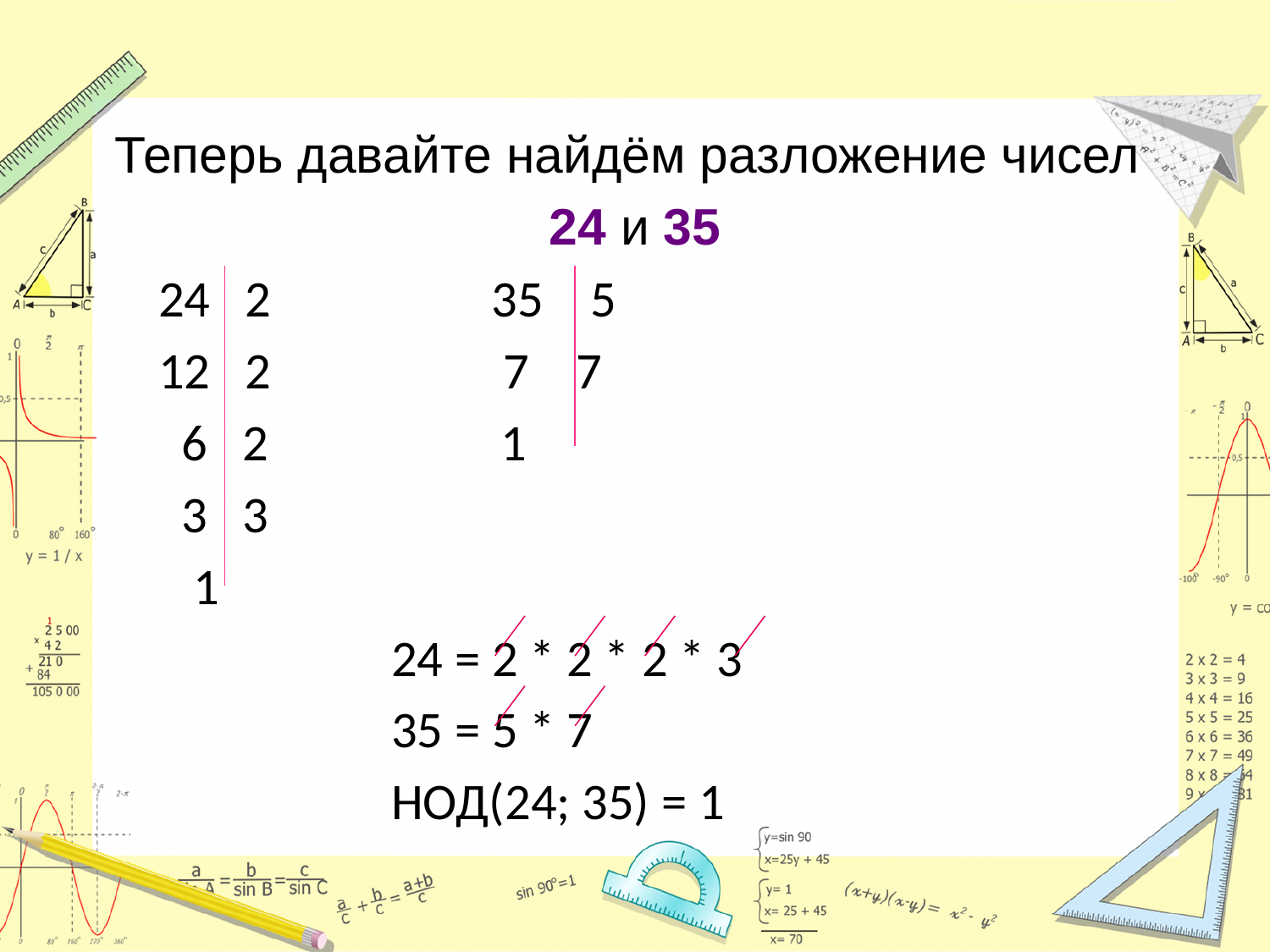

#
Теперь давайте найдём разложение чисел
24 и 35
    24   2                   35    5
    12   2                    7    7
      6   2                    1
      3   3
       1
                        24 = 2 * 2 * 2 * 3
                        35 = 5 * 7
                        НОД(24; 35) = 1